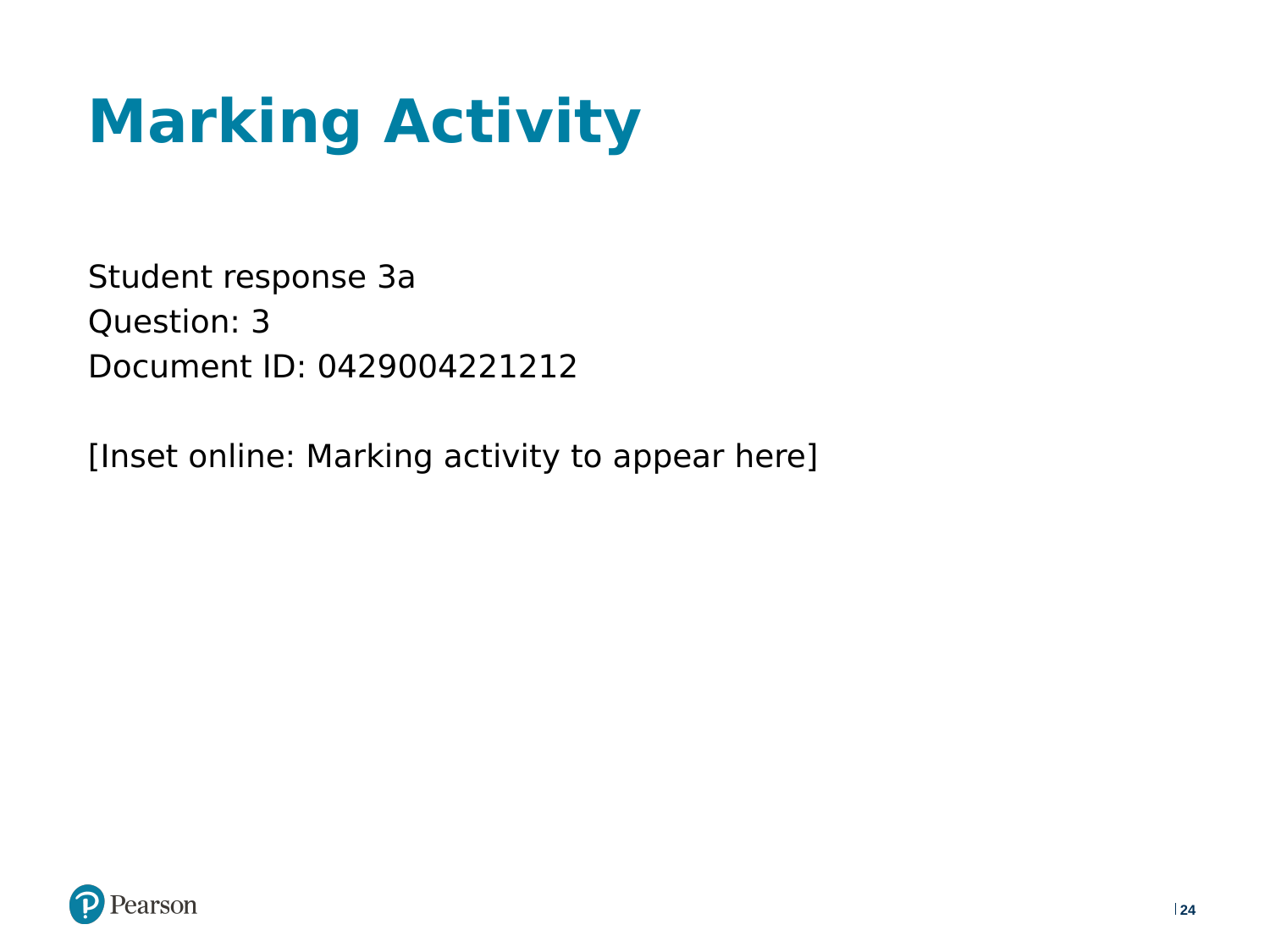

# Marking Activity
Student response 3a
Question: 3
Document ID: 0429004221212

[Inset online: Marking activity to appear here]

24